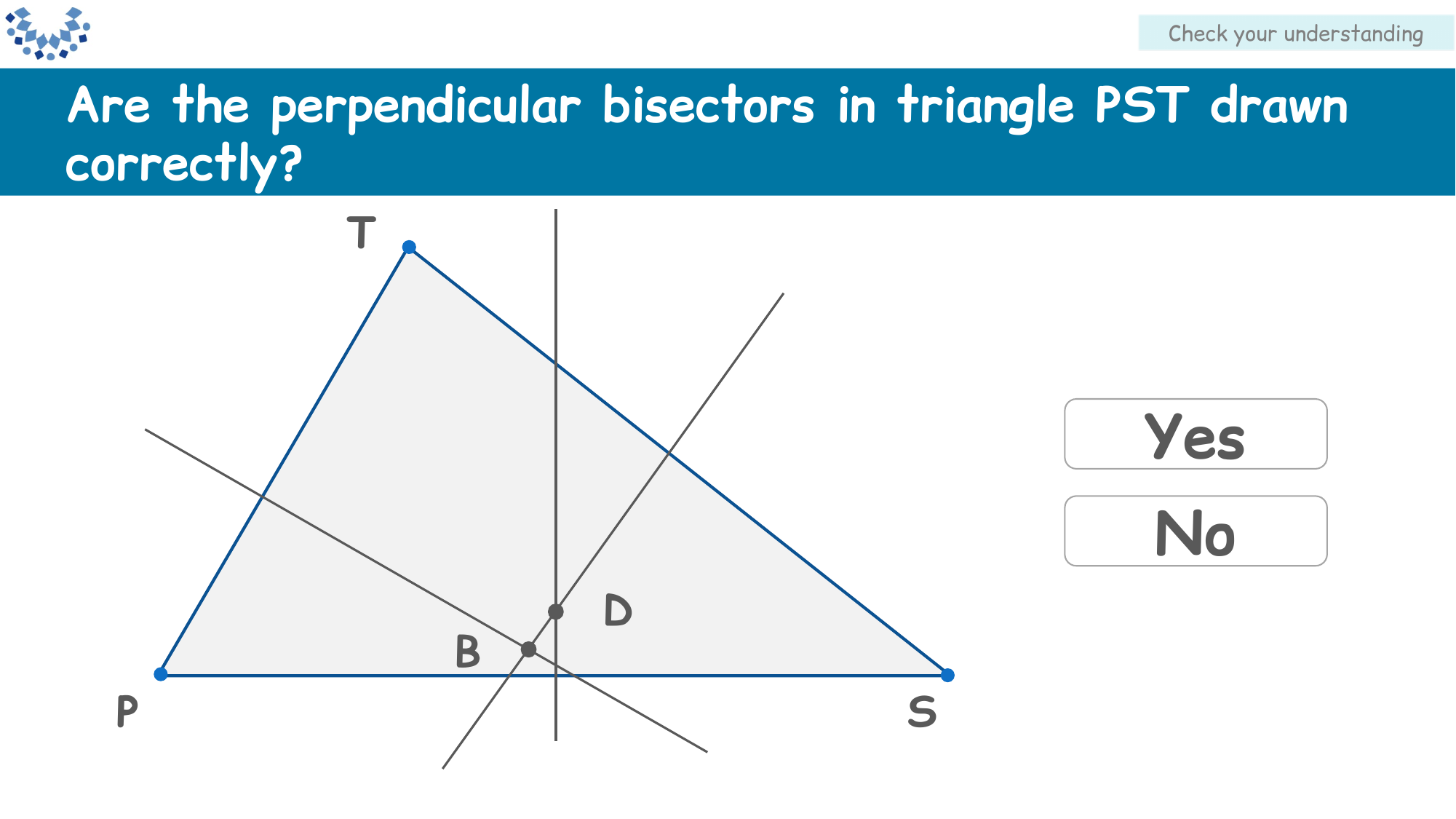

Check your understanding
Are the perpendicular bisectors in triangle PST drawn correctly?
T

Yes
No
D

B

P
S